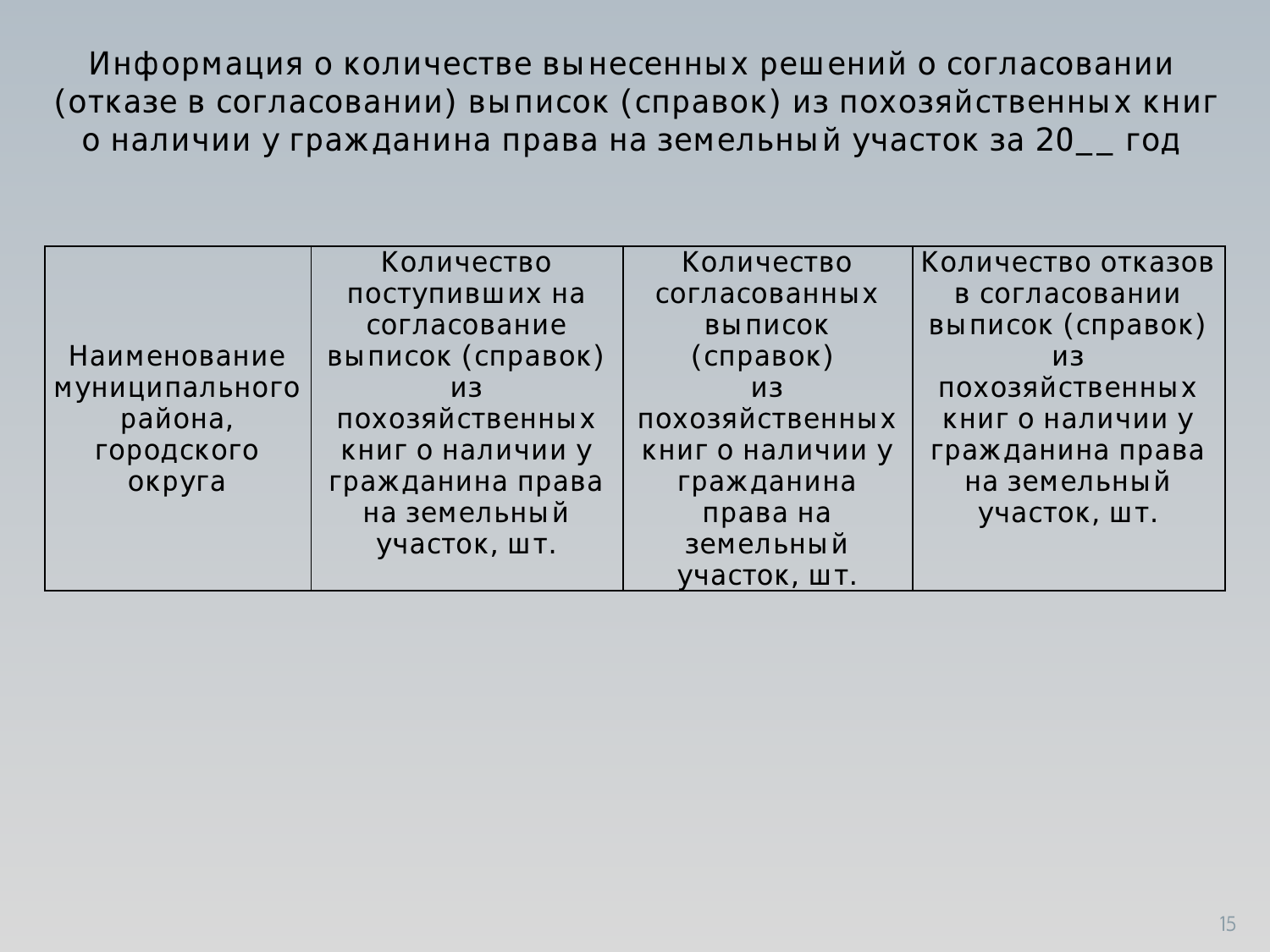

Информация о количестве вынесенных решений о согласовании
 (отказе в согласовании) выписок (справок) из похозяйственных книг о наличии у гражданина права на земельный участок за 20__ год

| Наименование муниципального района, городского округа | Количество поступивших на согласование выписок (справок) из похозяйственных книг о наличии у гражданина права на земельный участок, шт. | Количество согласованных выписок (справок) из похозяйственных книг о наличии у гражданина права на земельный участок, шт. | Количество отказов в согласовании выписок (справок) из похозяйственных книг о наличии у гражданина права на земельный участок, шт. |
| --- | --- | --- | --- |
15